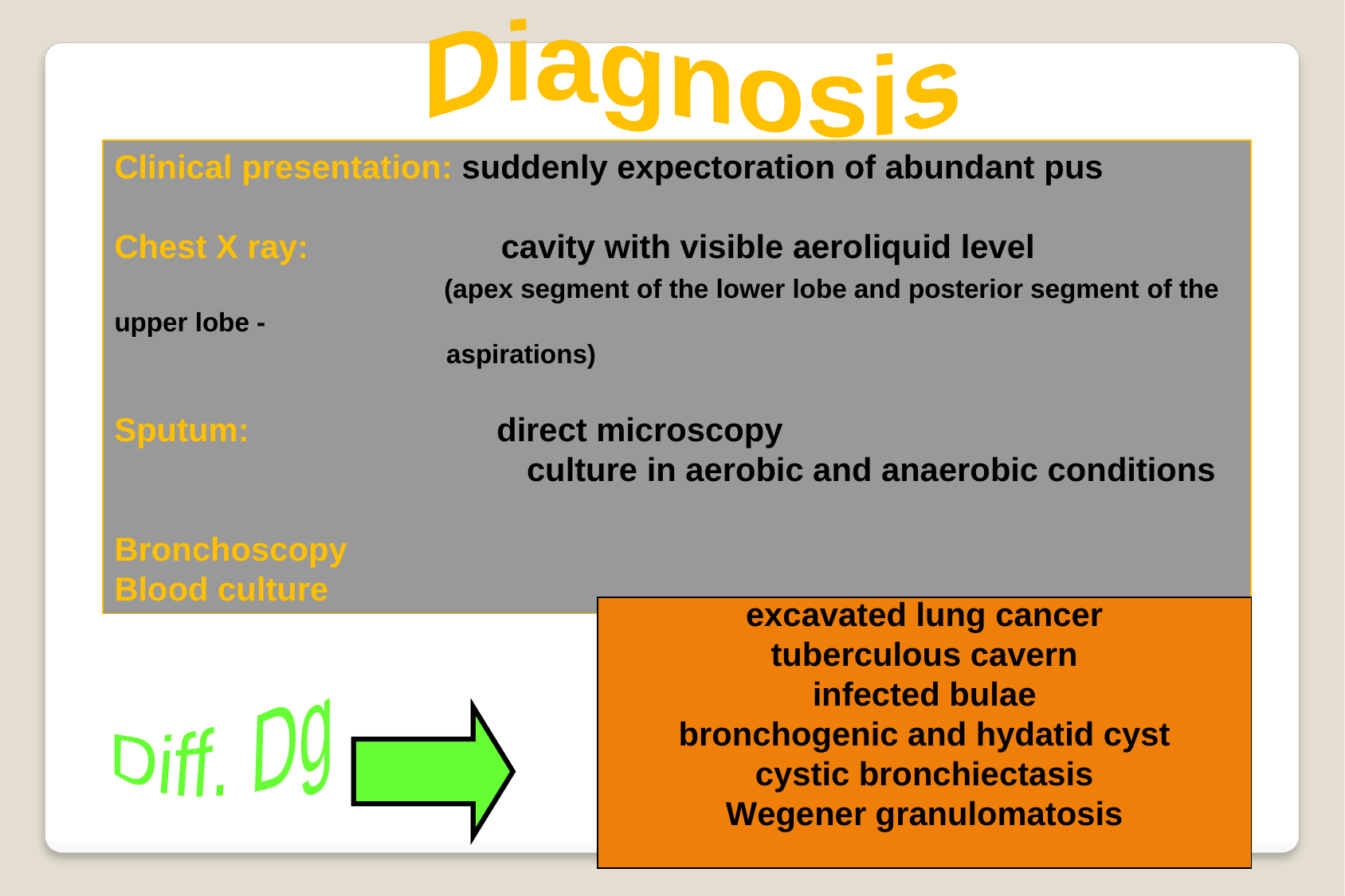

Diagnosis
Clinical presentation: suddenly expectoration of abundant pus

Chest X ray:                     cavity with visible aeroliquid level
                                    (apex segment of the lower lobe and posterior segment of the upper lobe -
                                             aspirations)

Sputum:                           direct microscopy
                                             culture in aerobic and anaerobic conditions

Bronchoscopy
Blood culture
excavated lung cancer
tuberculous cavern
infected bulae
bronchogenic and hydatid cyst
cystic bronchiectasis
Wegener granulomatosis

Diff. Dg